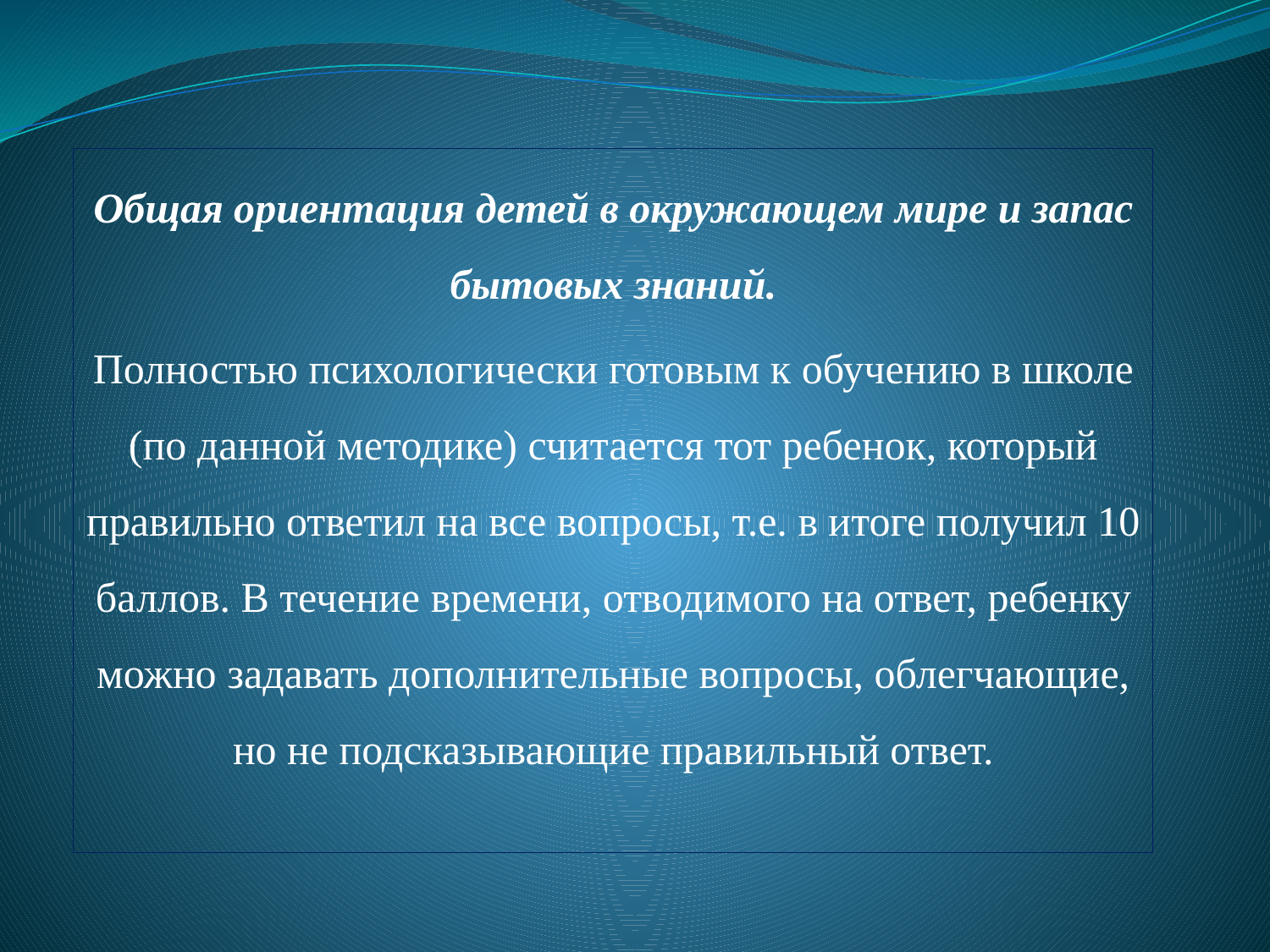

Общая ориентация детей в окружающем мире и запас бытовых знаний.
Полностью психологически готовым к обучению в школе (по данной методике) считается тот ребенок, который правильно ответил на все вопросы, т.е. в итоге получил 10 баллов. В течение времени, отводимого на ответ, ребенку можно задавать дополнительные вопросы, облегчающие, но не подсказывающие правильный ответ.